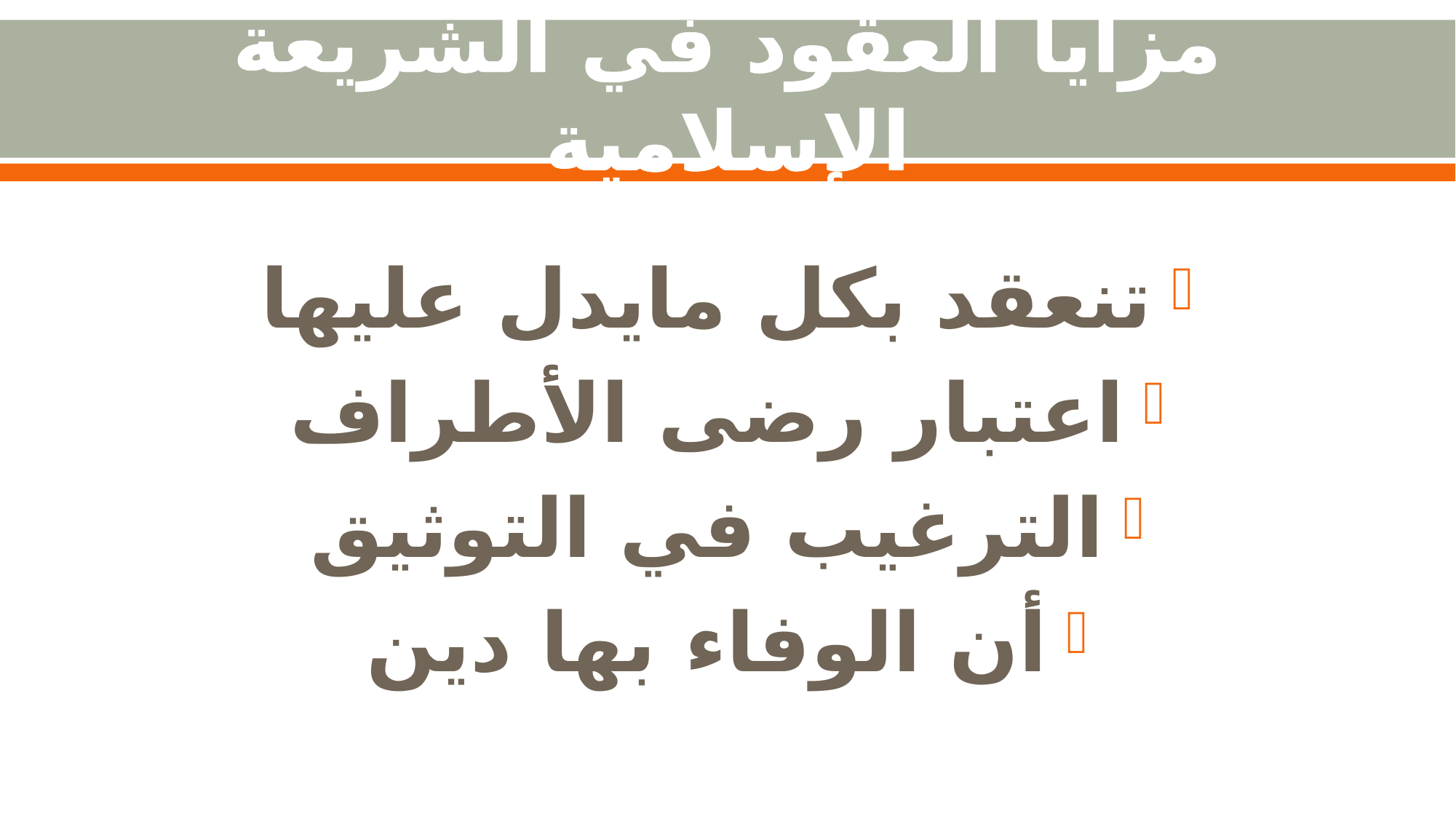

# مزايا العقود في الشريعة الإسلامية

تنعقد بكل مايدل عليها
اعتبار رضى الأطراف
الترغيب في التوثيق
أن الوفاء بها دين